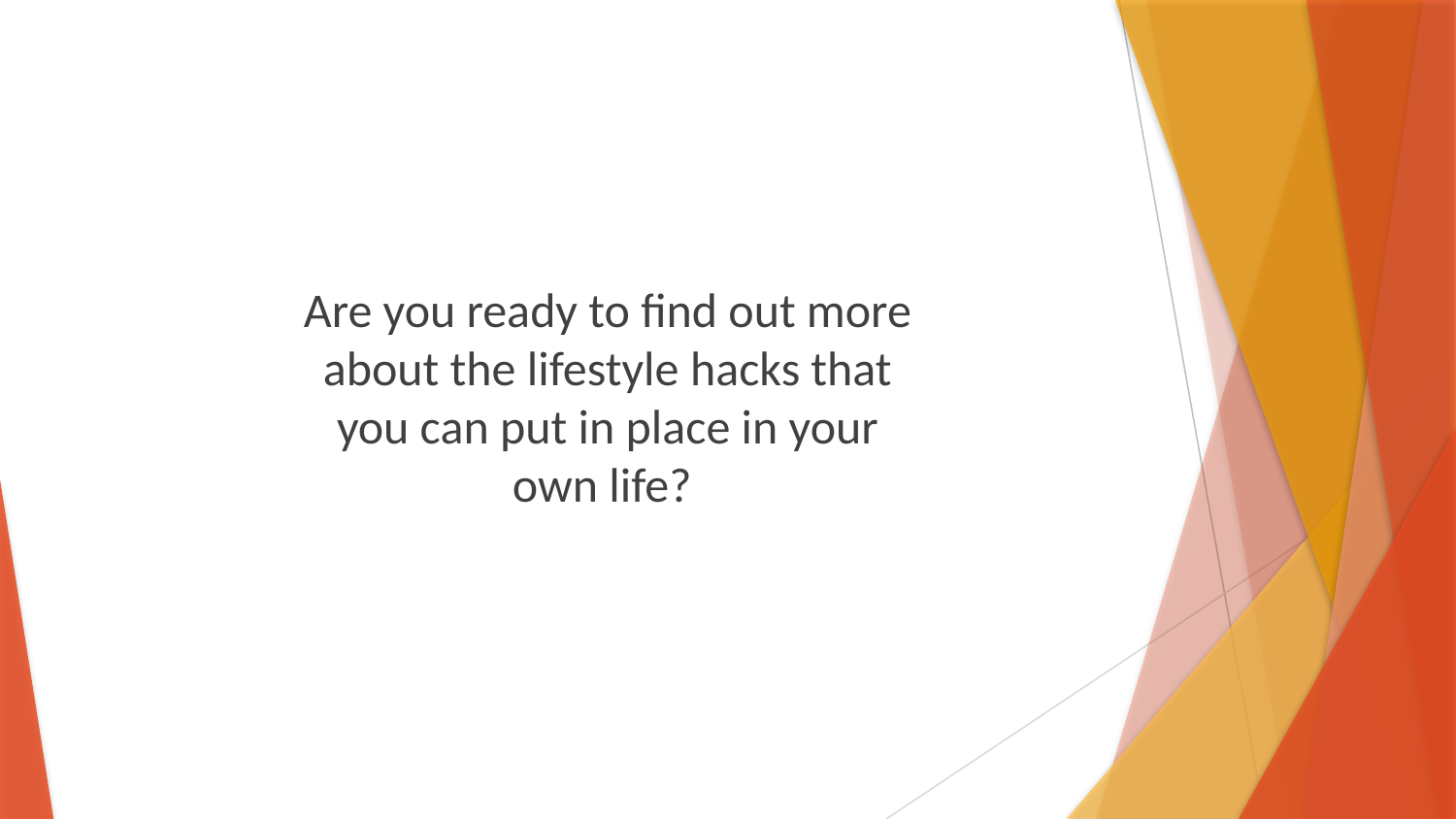

Are you ready to find out more about the lifestyle hacks that you can put in place in your own life?